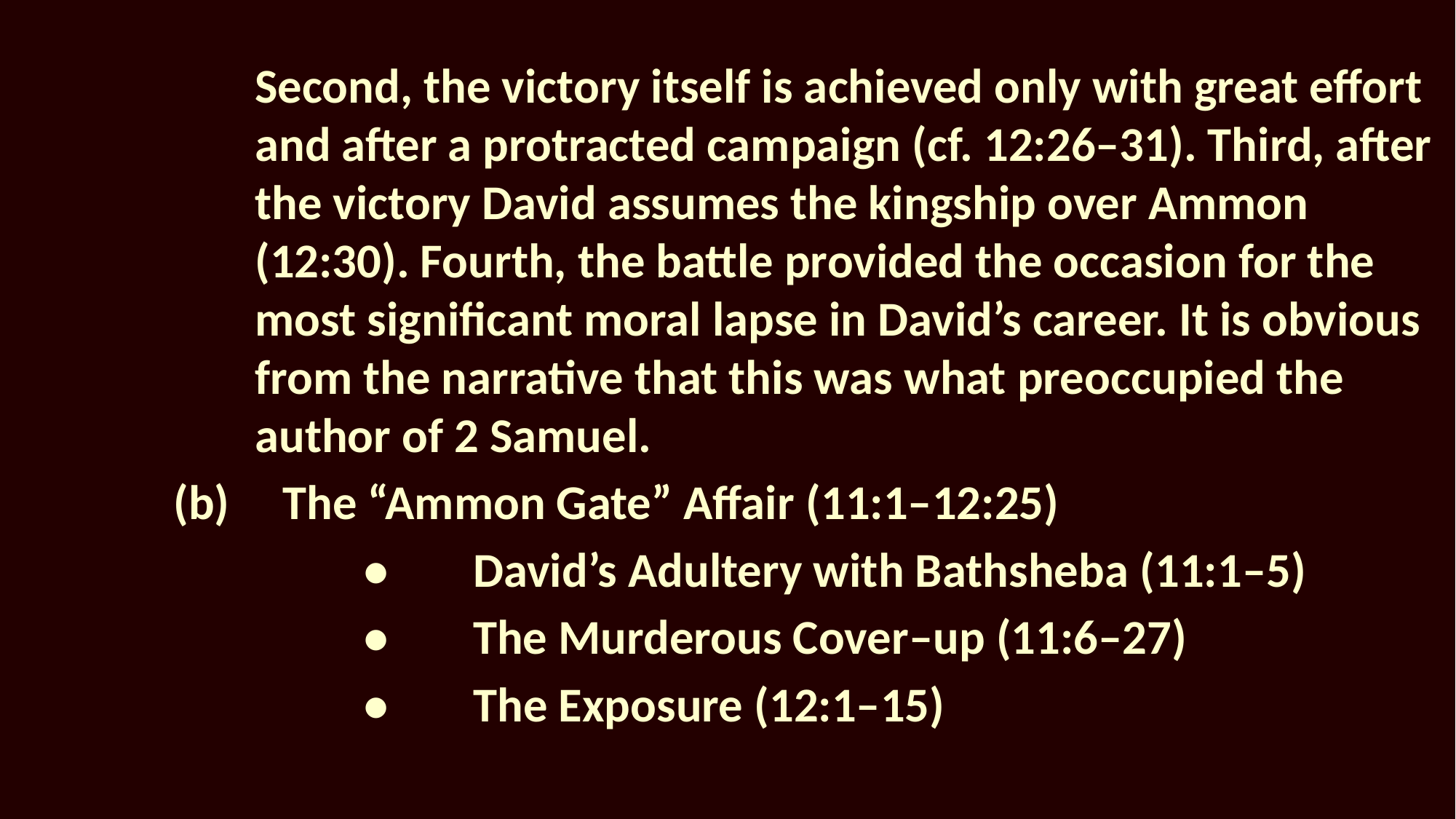

Second, the victory itself is achieved only with great effort and after a protracted campaign (cf. 12:26–31). Third, after the victory David assumes the kingship over Ammon (12:30). Fourth, the battle provided the occasion for the most significant moral lapse in David’s career. It is obvious from the narrative that this was what preoccupied the author of 2 Samuel.
(b)	The “Ammon Gate” Affair (11:1–12:25)
			•	David’s Adultery with Bathsheba (11:1–5)
			•	The Murderous Cover–up (11:6–27)
			•	The Exposure (12:1–15)